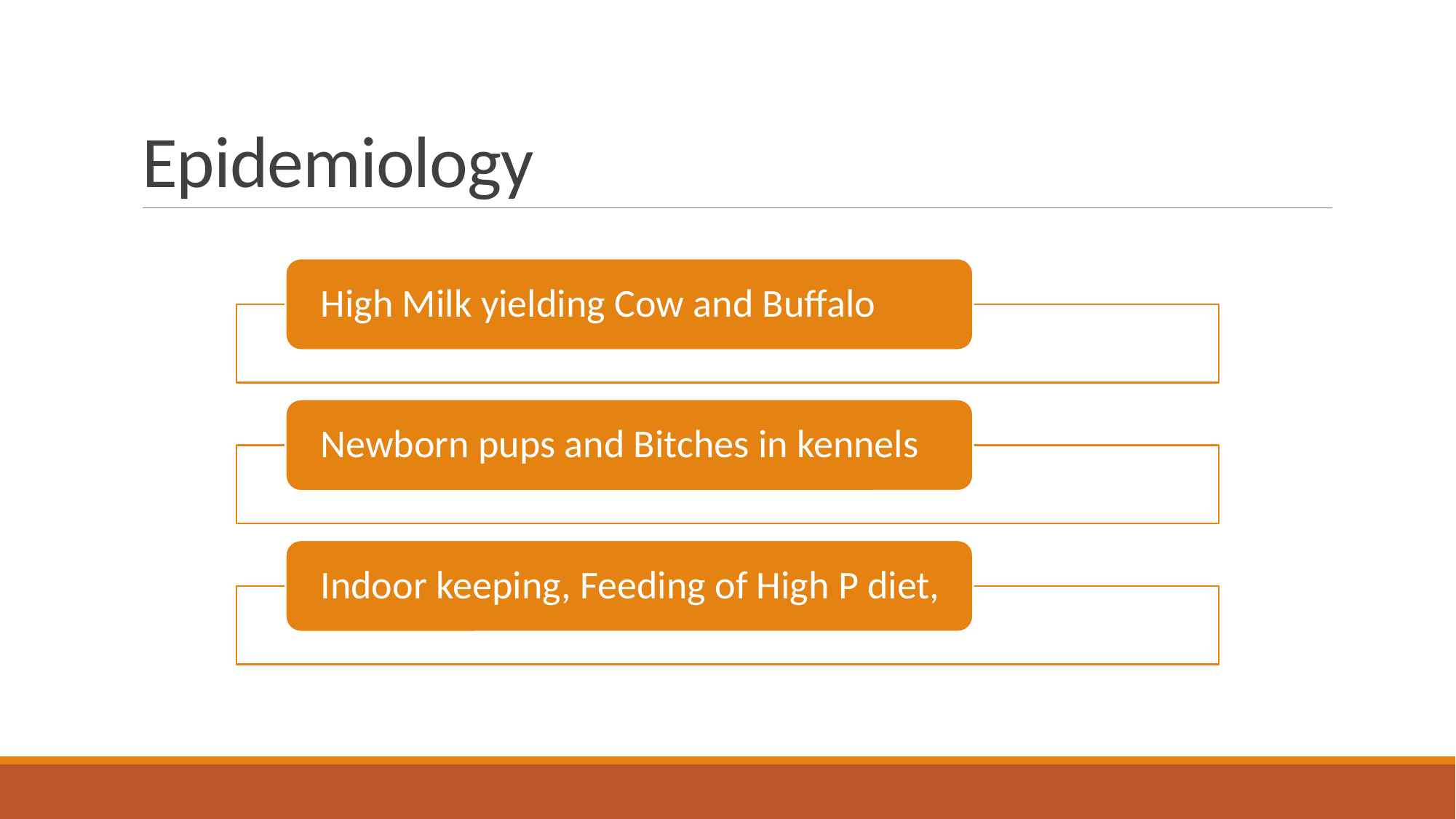

# Epidemiology
High Milk yielding Cow and Buffalo
Newborn pups and Bitches in kennels
Indoor keeping, Feeding of High P diet,